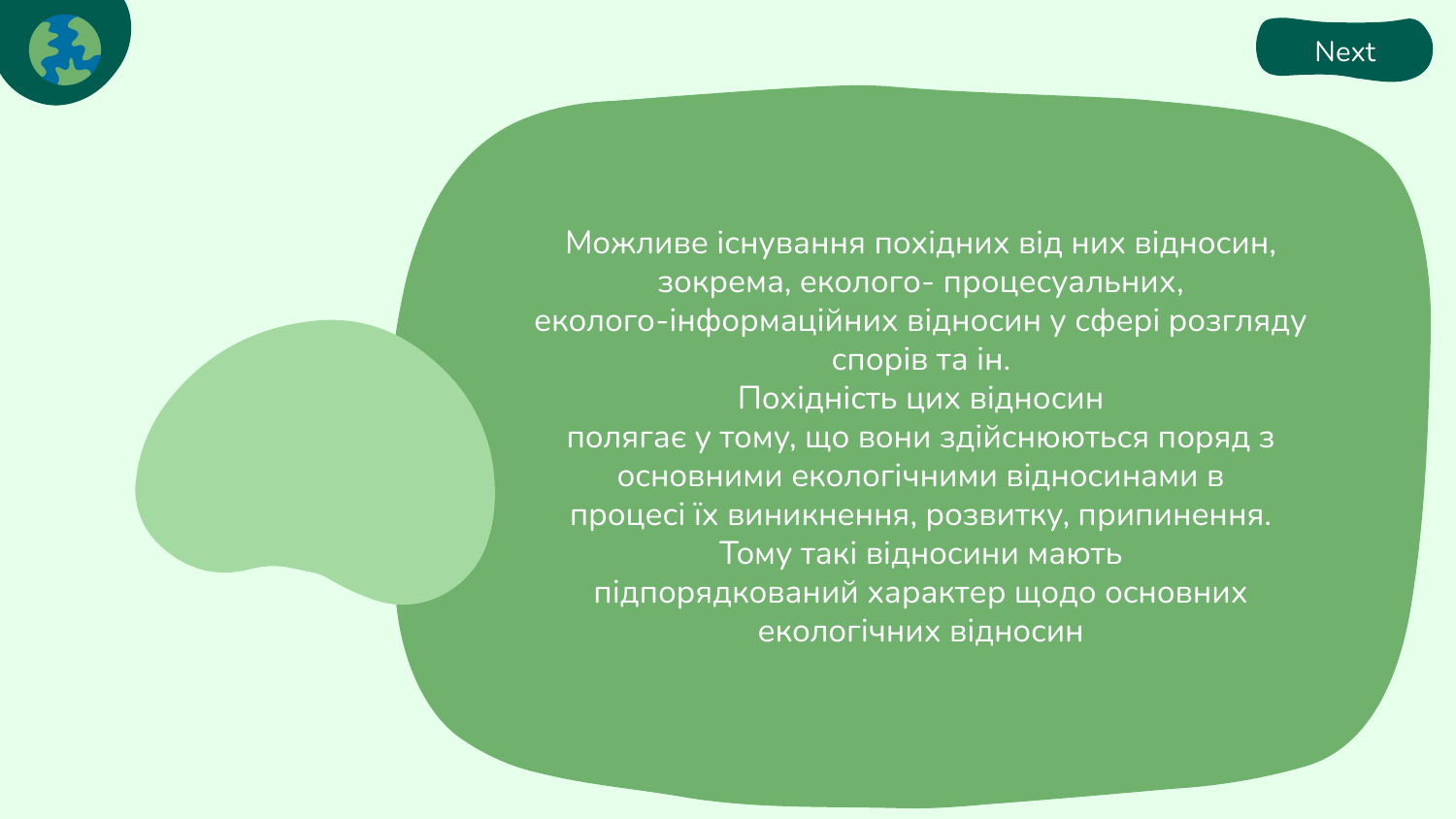

Next

Можливе існування похідних від них відносин, зокрема, еколого- процесуальних,
еколого-інформаційних відносин у сфері розгляду спорів та ін.
Похідність цих відносин
полягає у тому, що вони здійснюються поряд з основними екологічними відносинами в
процесі їх виникнення, розвитку, припинення.
Тому такі відносини мають
підпорядкований характер щодо основних екологічних відносин